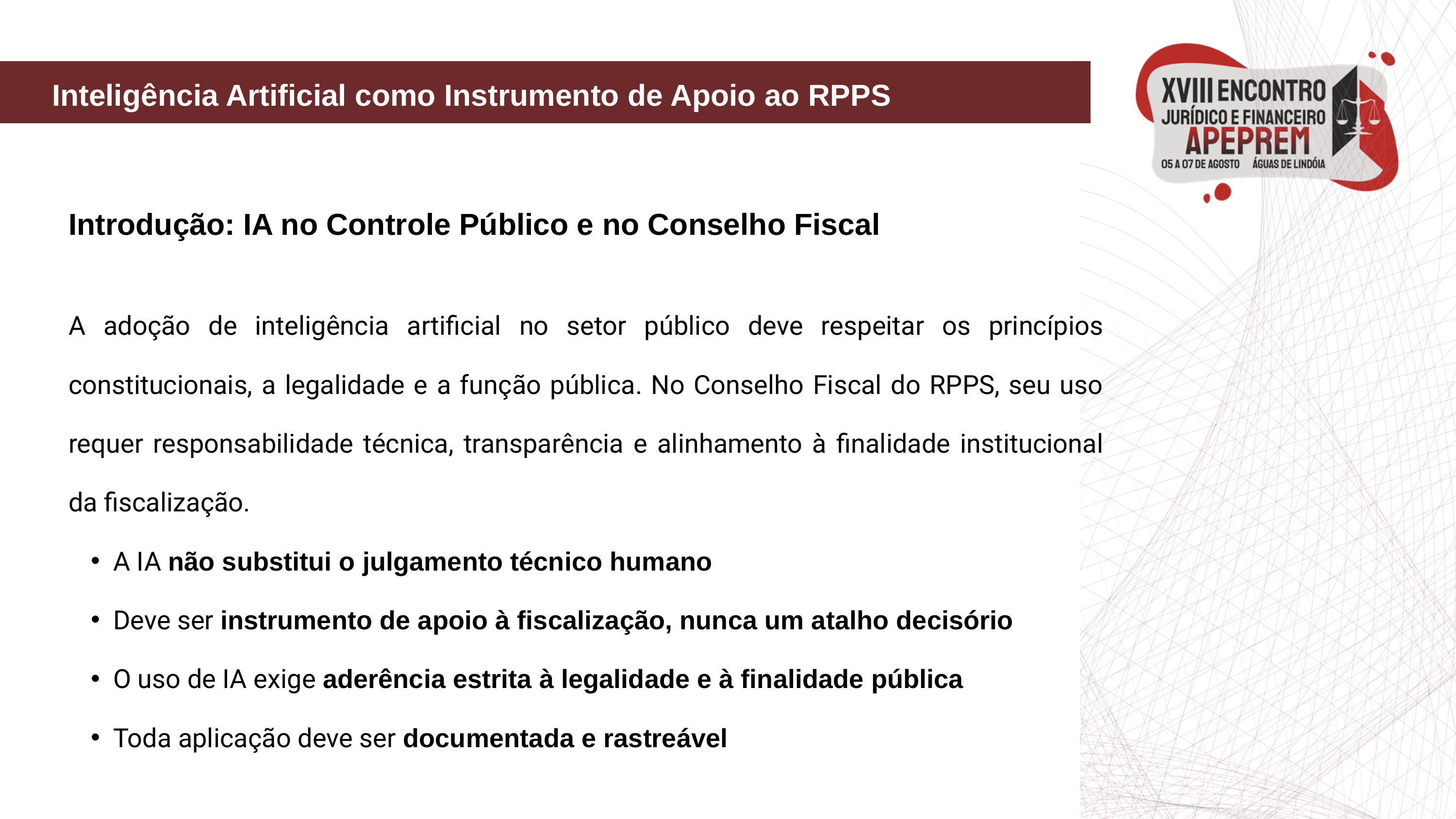

Inteligência Artificial como Instrumento de Apoio ao RPPS
Introdução: IA no Controle Público e no Conselho Fiscal
A adoção de inteligência artificial no setor público deve respeitar os princípios constitucionais, a legalidade e a função pública. No Conselho Fiscal do RPPS, seu uso requer responsabilidade técnica, transparência e alinhamento à finalidade institucional da fiscalização.
A IA não substitui o julgamento técnico humano
Deve ser instrumento de apoio à fiscalização, nunca um atalho decisório
O uso de IA exige aderência estrita à legalidade e à finalidade pública
Toda aplicação deve ser documentada e rastreável